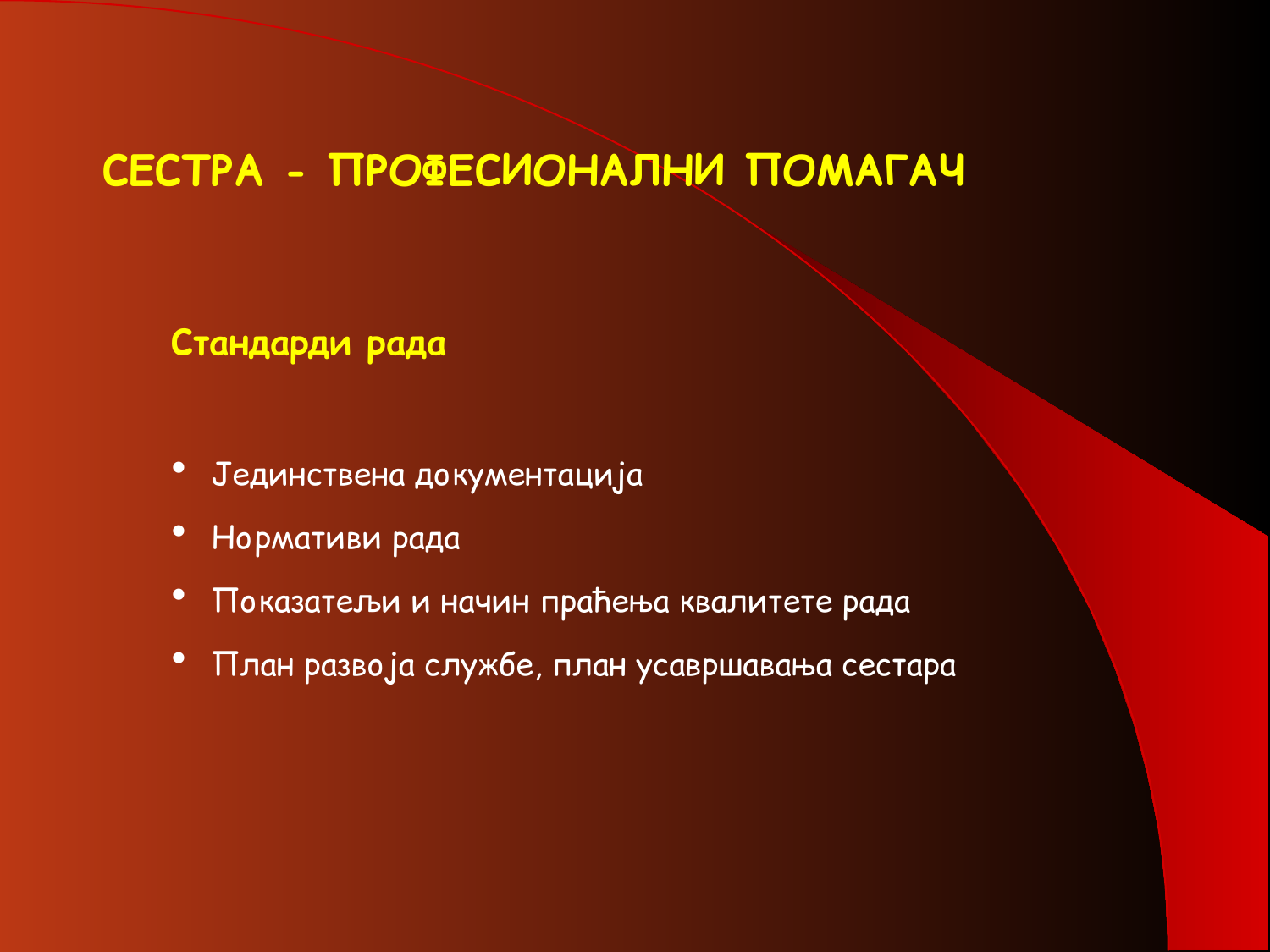

# СЕСТРА - ПРОФЕСИОНАЛНИ ПОМАГАЧ
Стандарди рада

Јединствена документација
Нормативи рада
Показатељи и начин праћења квалитете рада
План развоја службе, план усавршавања сестара